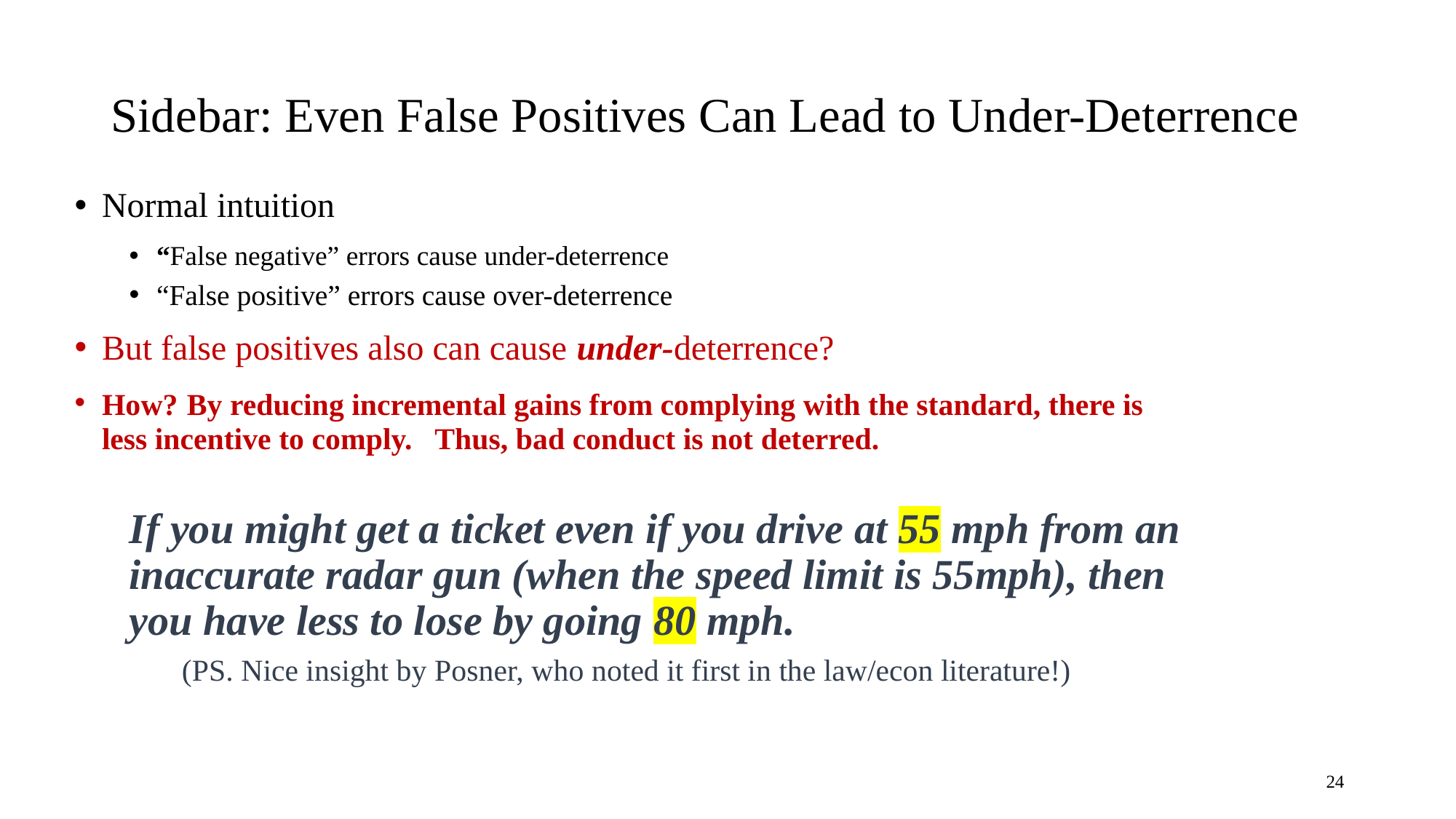

# Sidebar: Even False Positives Can Lead to Under-Deterrence
Normal intuition
“False negative” errors cause under-deterrence
“False positive” errors cause over-deterrence
But false positives also can cause under-deterrence?
How? By reducing incremental gains from complying with the standard, there is less incentive to comply.   Thus, bad conduct is not deterred.
If you might get a ticket even if you drive at 55 mph from an inaccurate radar gun (when the speed limit is 55mph), then you have less to lose by going 80 mph.
     (PS. Nice insight by Posner, who noted it first in the law/econ literature!)
24